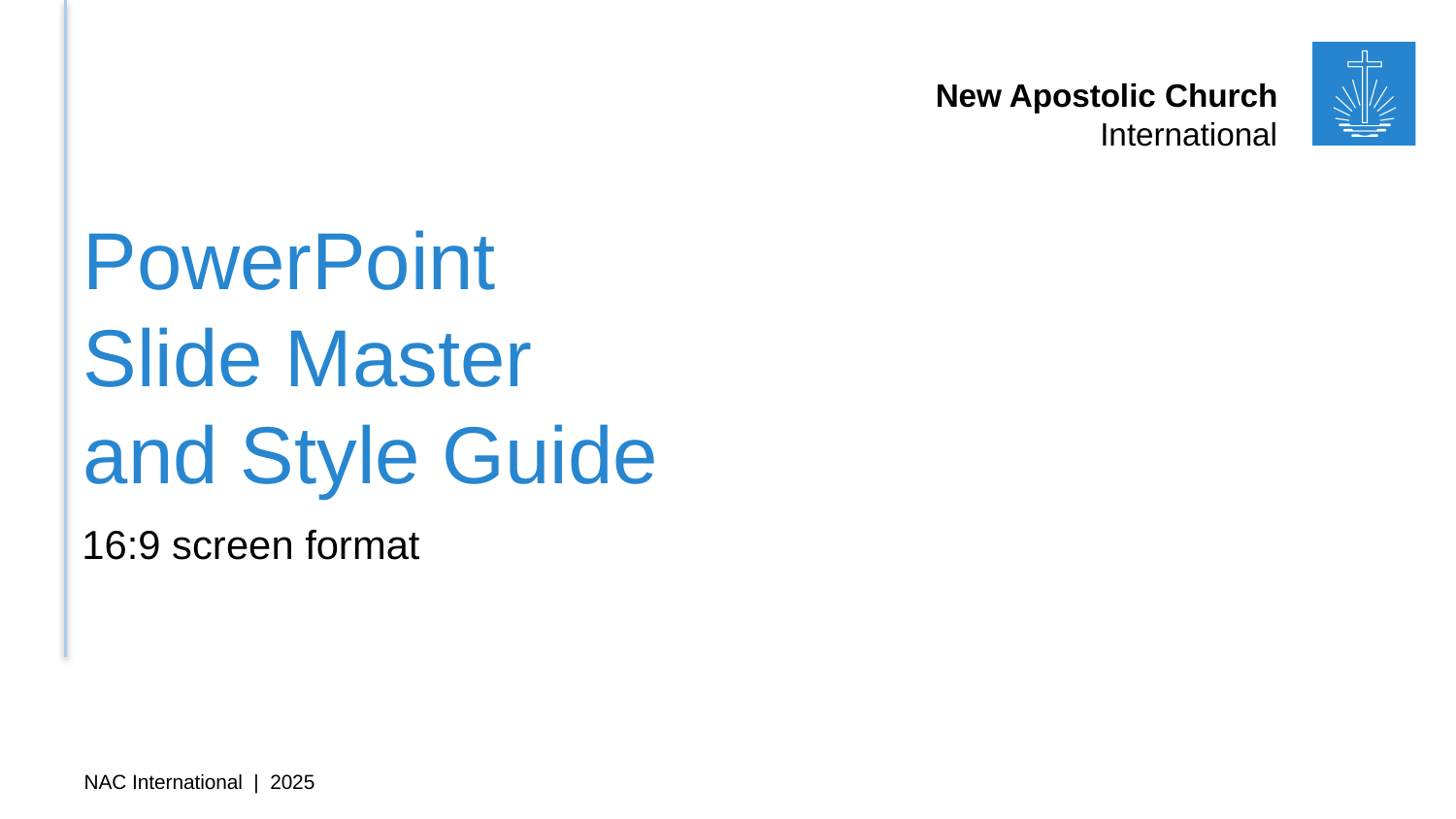

# PowerPoint Slide Master and Style Guide
16:9 screen format